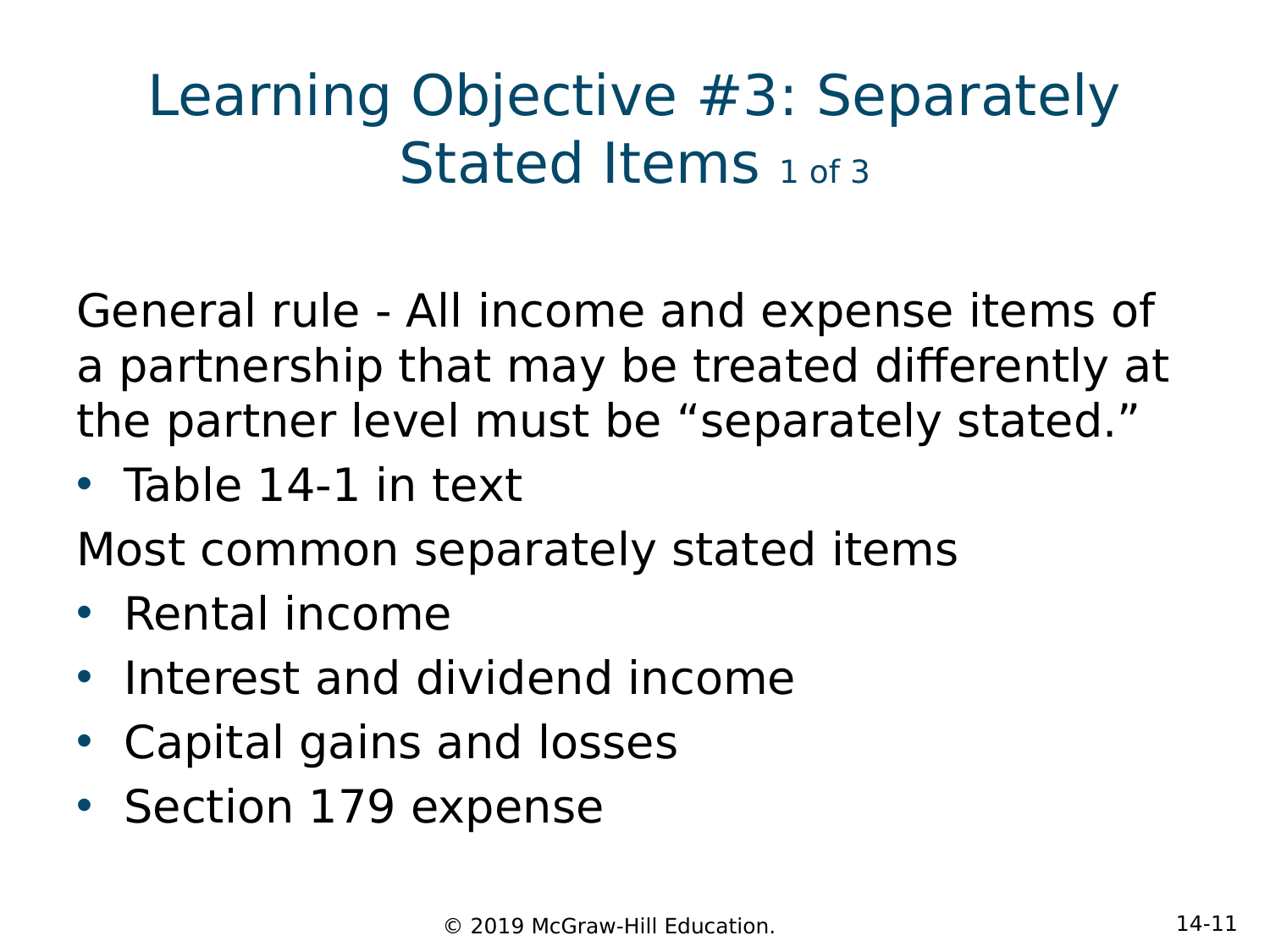

# Learning Objective #3: Separately Stated Items 1 of 3
General rule - All income and expense items of a partnership that may be treated differently at the partner level must be “separately stated.”
Table 14-1 in text
Most common separately stated items
Rental income
Interest and dividend income
Capital gains and losses
Section 179 expense